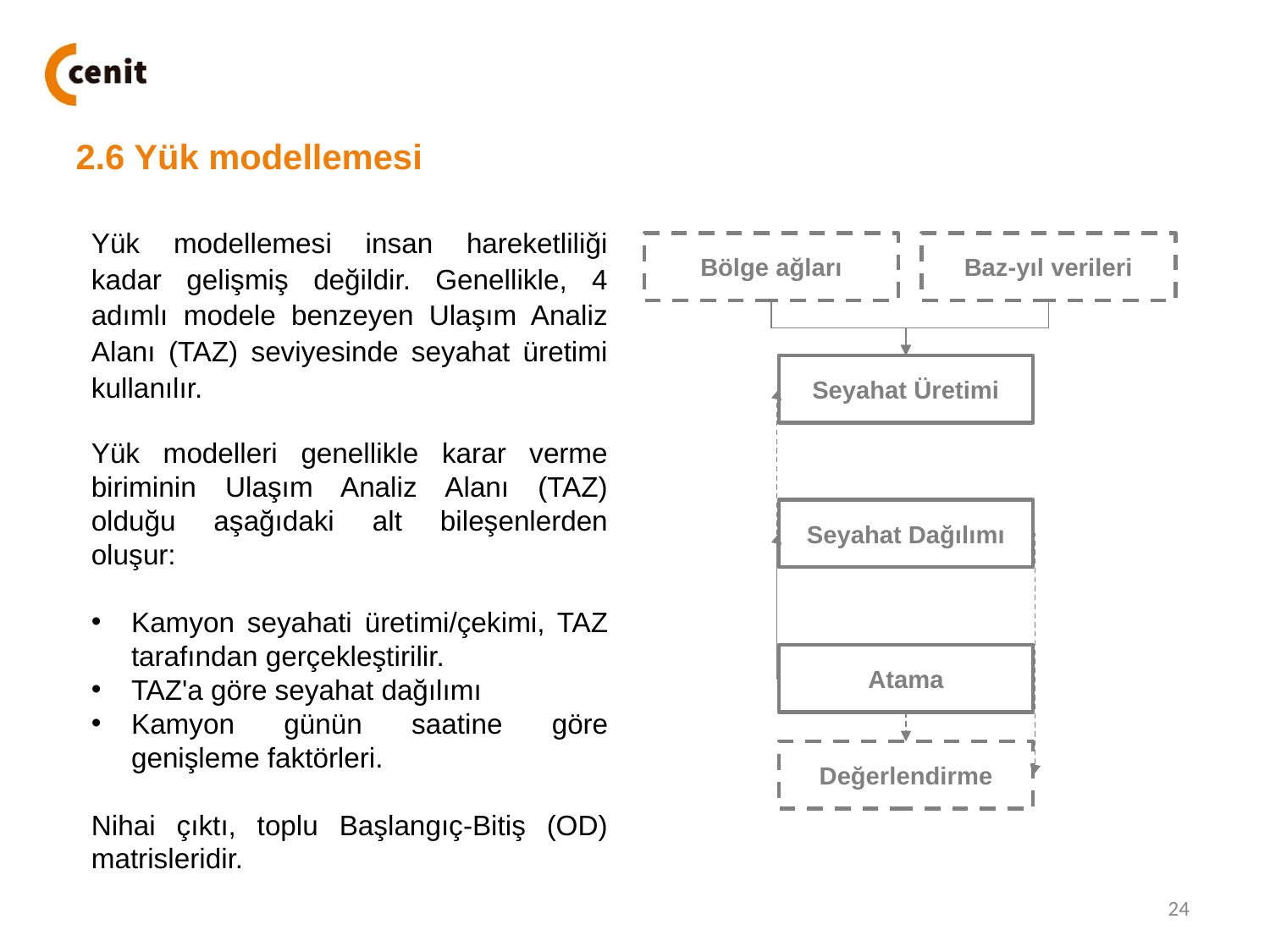

2.6 Yük modellemesi
Yük modellemesi insan hareketliliği kadar gelişmiş değildir. Genellikle, 4 adımlı modele benzeyen Ulaşım Analiz Alanı (TAZ) seviyesinde seyahat üretimi kullanılır.
Yük modelleri genellikle karar verme biriminin Ulaşım Analiz Alanı (TAZ) olduğu aşağıdaki alt bileşenlerden oluşur:

Kamyon seyahati üretimi/çekimi, TAZ tarafından gerçekleştirilir.
TAZ'a göre seyahat dağılımı
Kamyon günün saatine göre genişleme faktörleri.

Nihai çıktı, toplu Başlangıç-Bitiş (OD) matrisleridir.

Bölge ağları
Baz-yıl verileri
Seyahat Üretimi
Seyahat Dağılımı
Atama
Değerlendirme
24